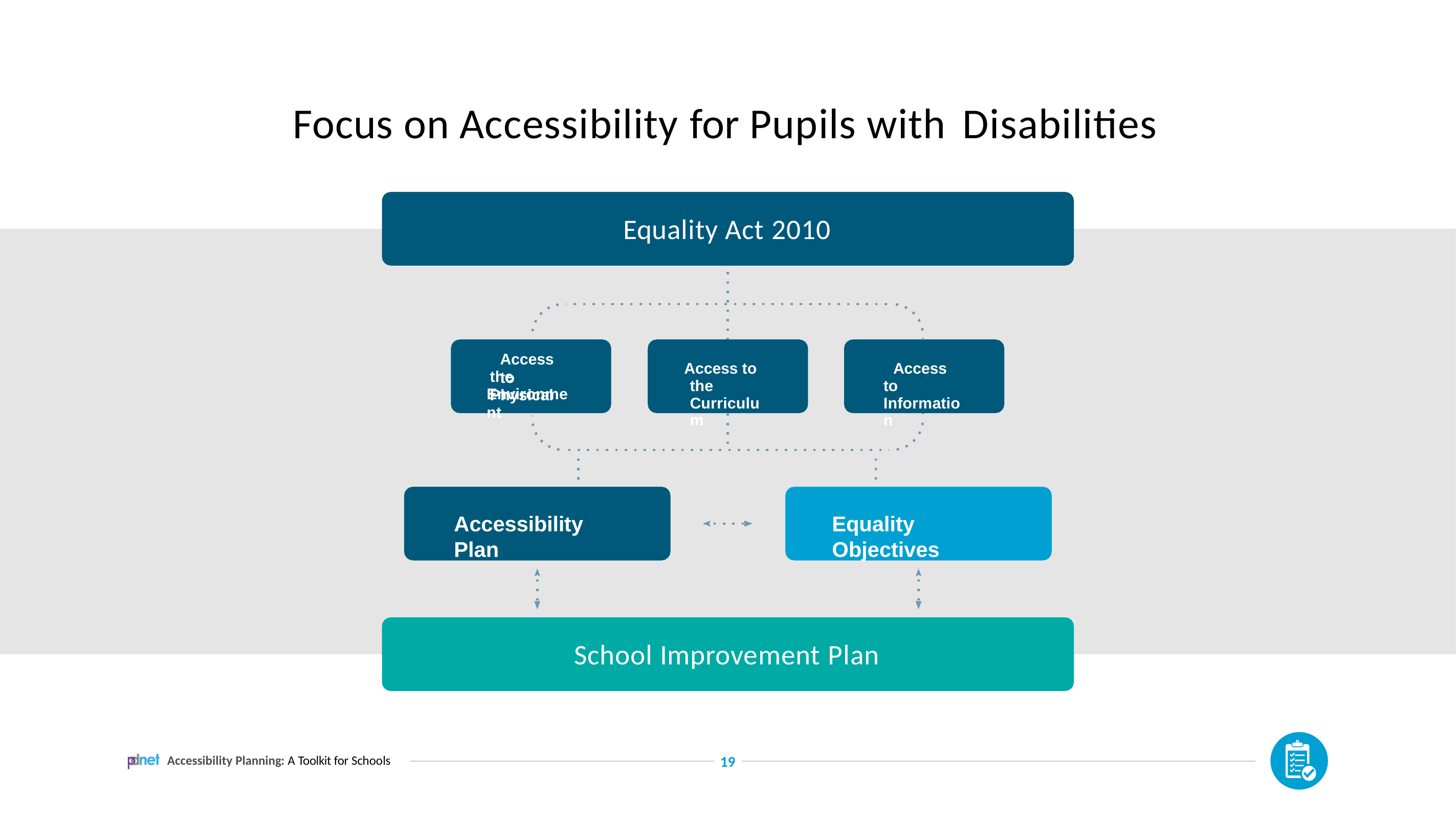

# Focus on Accessibility for Pupils with Disabilities

Equality Act 2010

Access to
Access to the  Curriculum
Access to  Information
the Physical
Environment

Accessibility Plan
Equality Objectives

School Improvement Plan

Accessibility Planning: A Toolkit for Schools
19